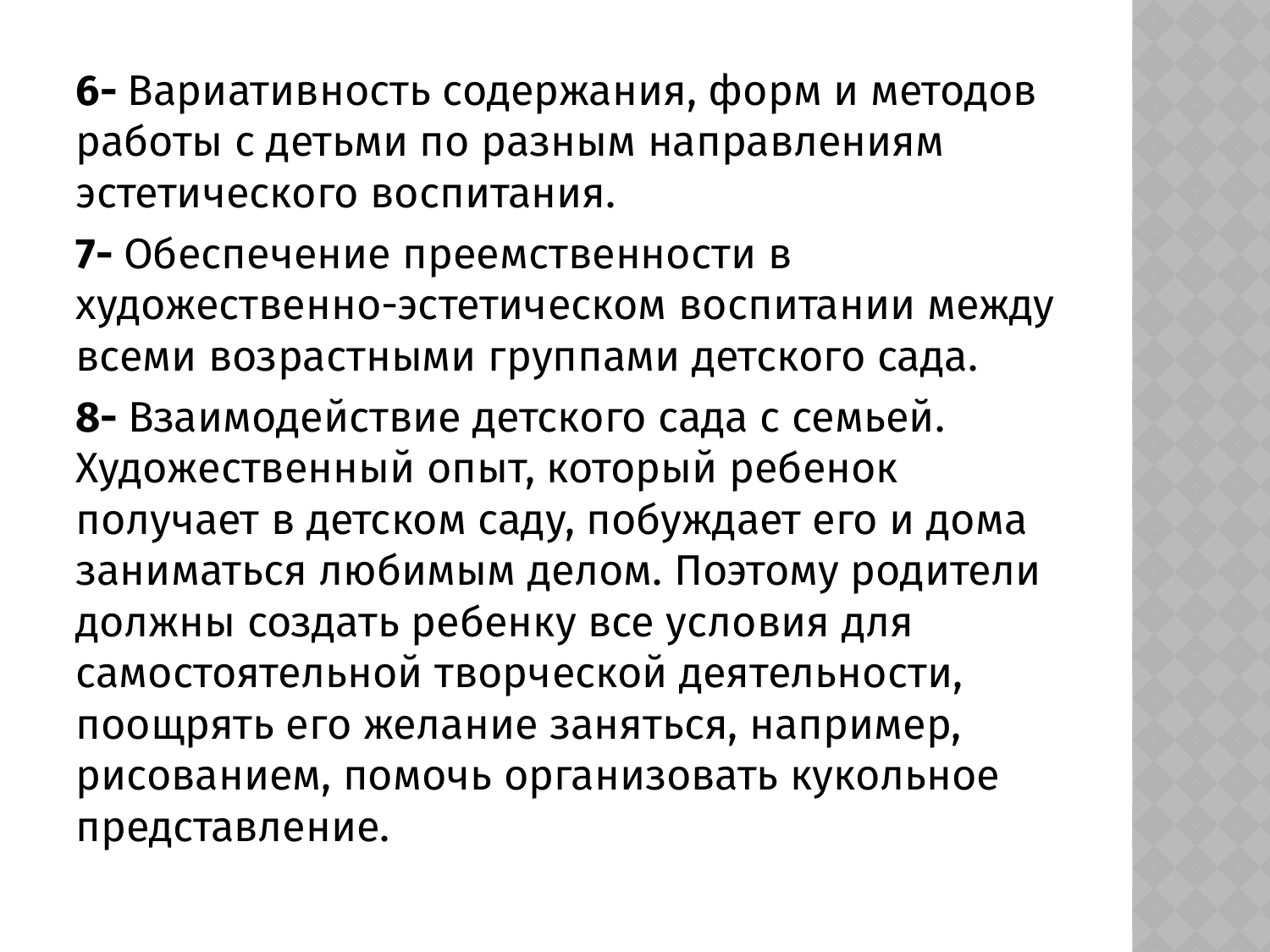

6- Вариативность содержания, форм и методов работы с детьми по разным направлениям эстетического воспитания.
7- Обеспечение преемственности в художественно-эстетическом воспитании между всеми возрастными группами детского сада.
8- Взаимодействие детского сада с семьей. Художественный опыт, который ребенок получает в детском саду, побуждает его и дома заниматься любимым делом. Поэтому родители должны создать ребенку все условия для самостоятельной творческой деятельности, поощрять его желание заняться, например, рисованием, помочь организовать кукольное представление.